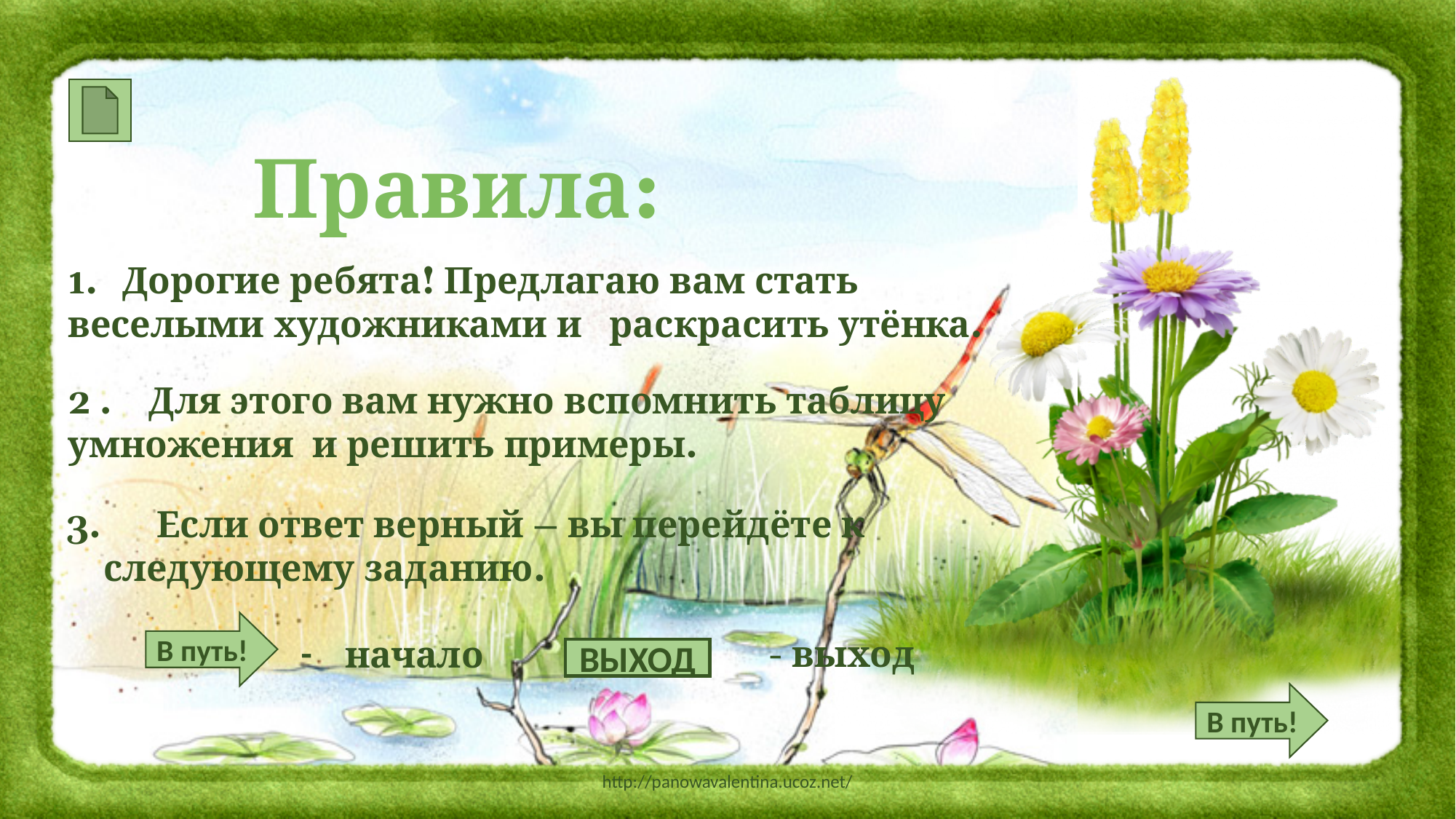

Правила:
Дорогие ребята! Предлагаю вам стать
веселыми художниками и   раскрасить утёнка.
2 .    Для этого вам нужно вспомнить таблицу умножения  и решить примеры.
3.      Если ответ верный – вы перейдёте к
    следующему заданию.
В путь!
-
- выход
начало
ВЫХОД
В путь!
http://panowavalentina.ucoz.net/